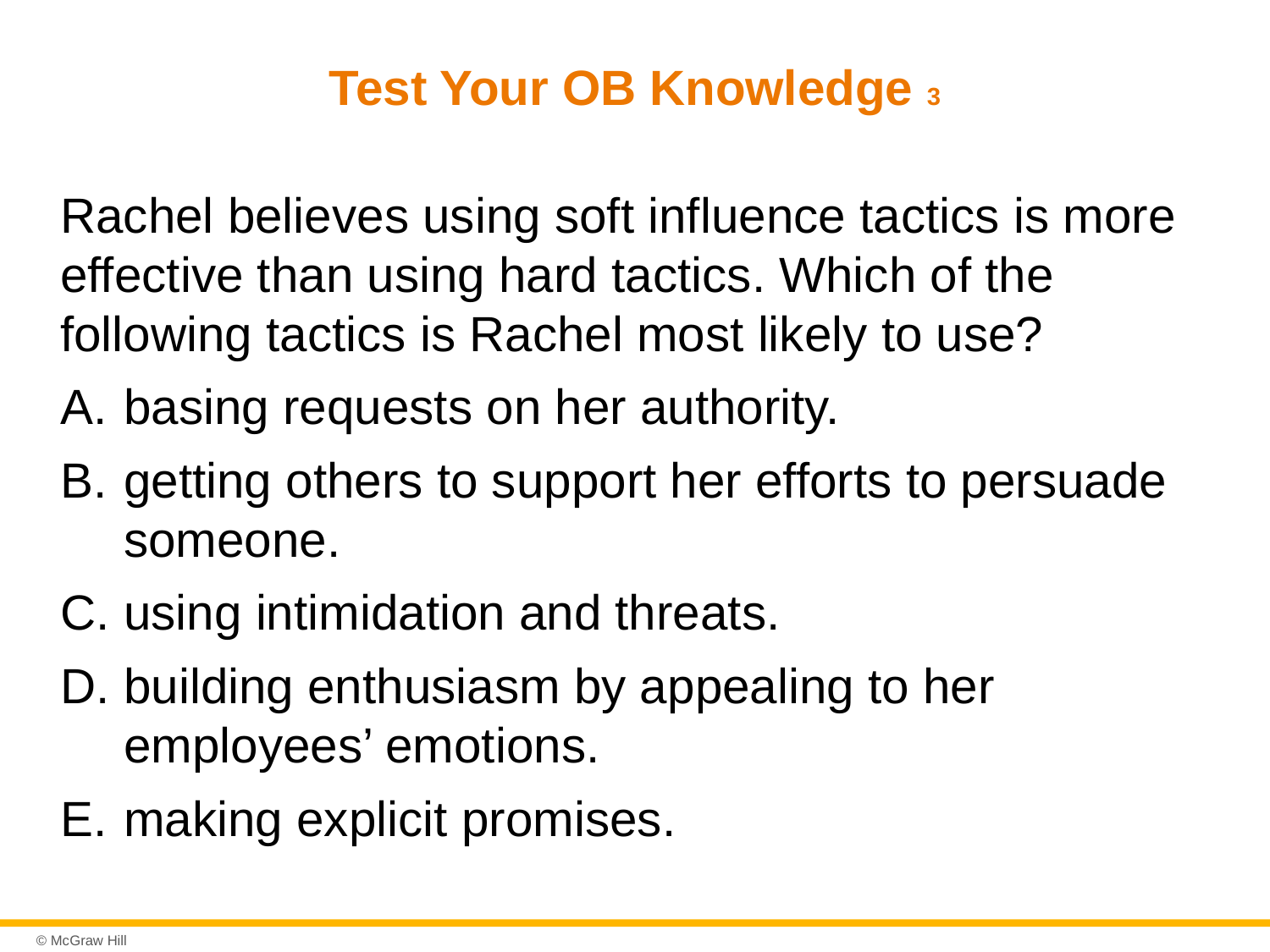

# Test Your OB Knowledge 3
Rachel believes using soft influence tactics is more effective than using hard tactics. Which of the following tactics is Rachel most likely to use?
basing requests on her authority.
getting others to support her efforts to persuade someone.
using intimidation and threats.
building enthusiasm by appealing to her employees’ emotions.
making explicit promises.